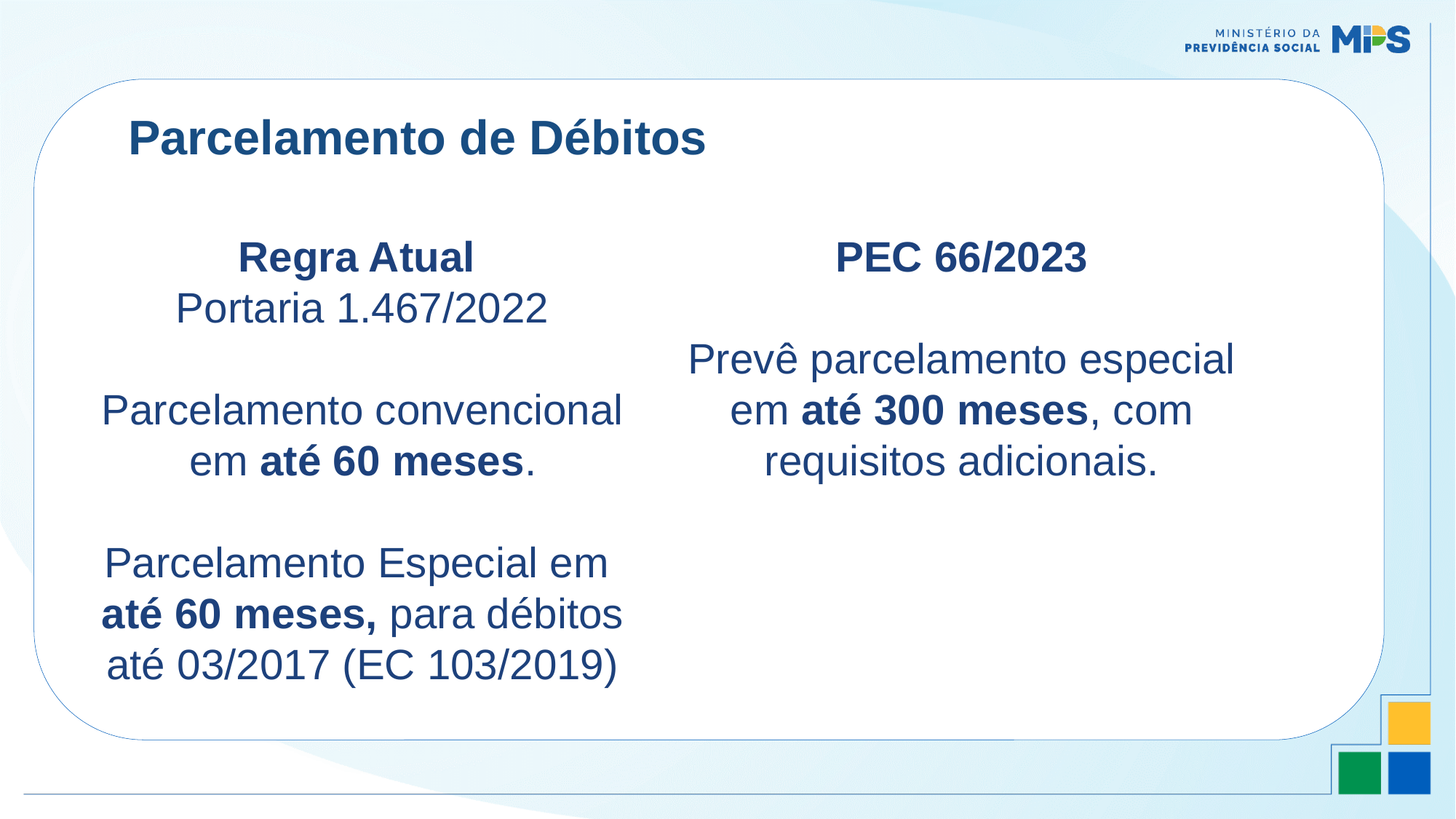

Parcelamento de Débitos
Regra Atual
Portaria 1.467/2022

Parcelamento convencional em até 60 meses.

Parcelamento Especial em
até 60 meses, para débitos até 03/2017 (EC 103/2019)
PEC 66/2023

Prevê parcelamento especial em até 300 meses, com requisitos adicionais.